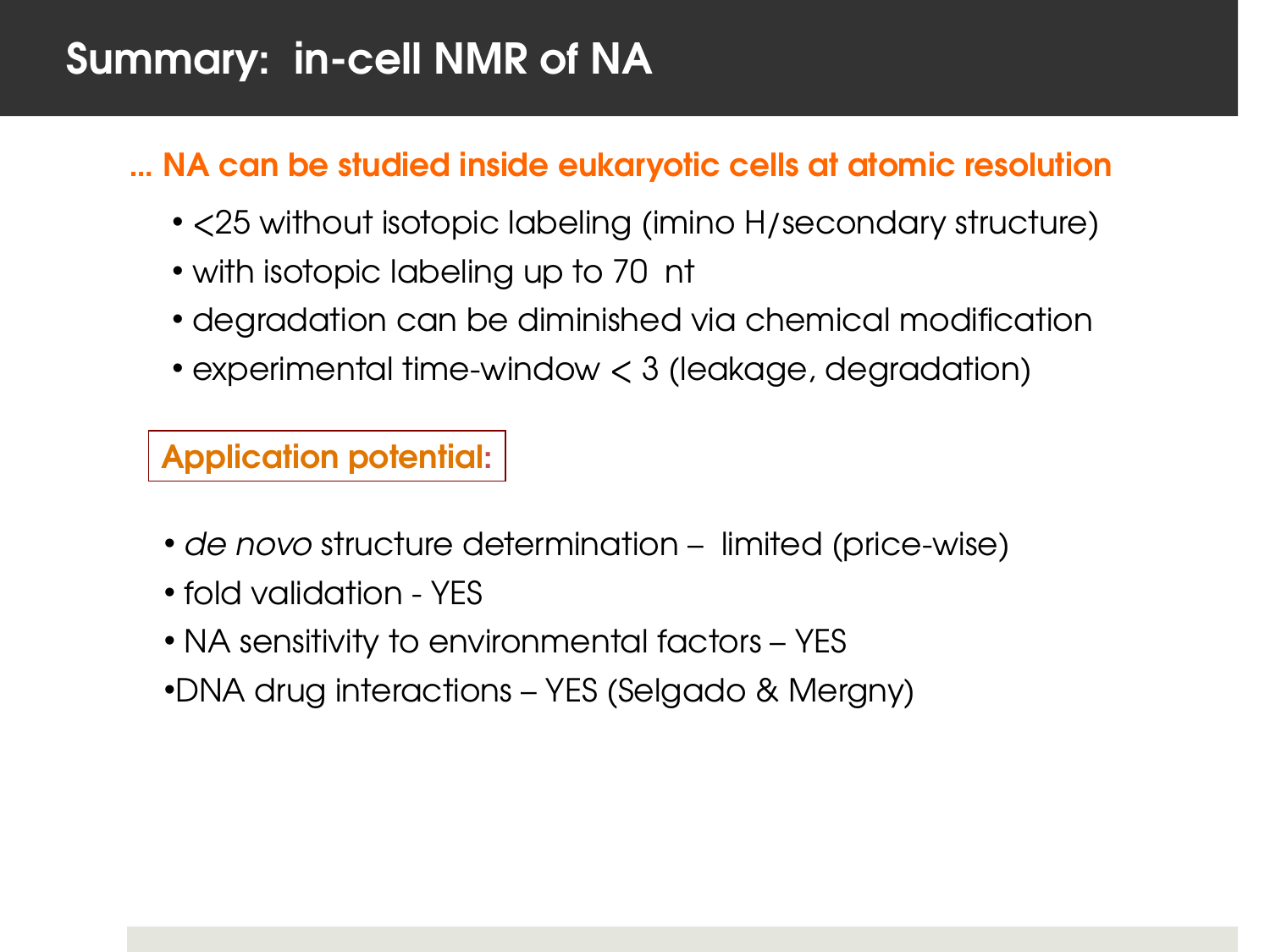

Summary:  in-cell NMR of NA
… NA can be studied inside eukaryotic cells at atomic resolution
 <25 without isotopic labeling (imino H/secondary structure)
 with isotopic labeling up to 70  nt
 degradation can be diminished via chemical modification
 experimental time-window < 3 (leakage, degradation)

Application potential:
 de novo structure determination –  limited (price-wise)
 fold validation - YES
 NA sensitivity to environmental factors – YES
DNA drug interactions – YES (Selgado & Mergny)